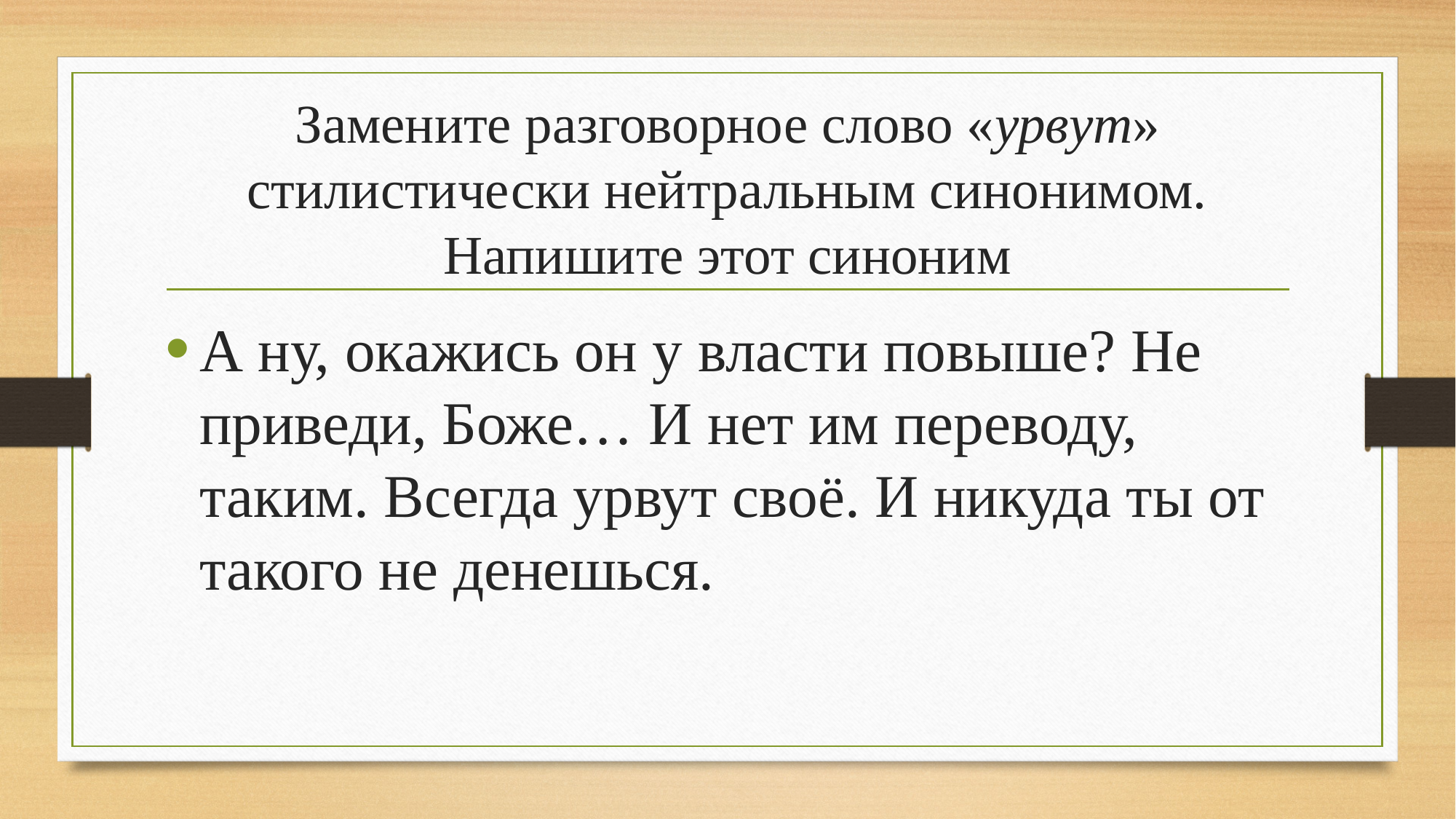

# Замените разговорное слово «урвут» стилистически нейтральным синонимом. Напишите этот синоним
А ну, окажись он у власти повыше? Не приведи, Боже… И нет им переводу, таким. Всегда урвут своё. И никуда ты от такого не денешься.